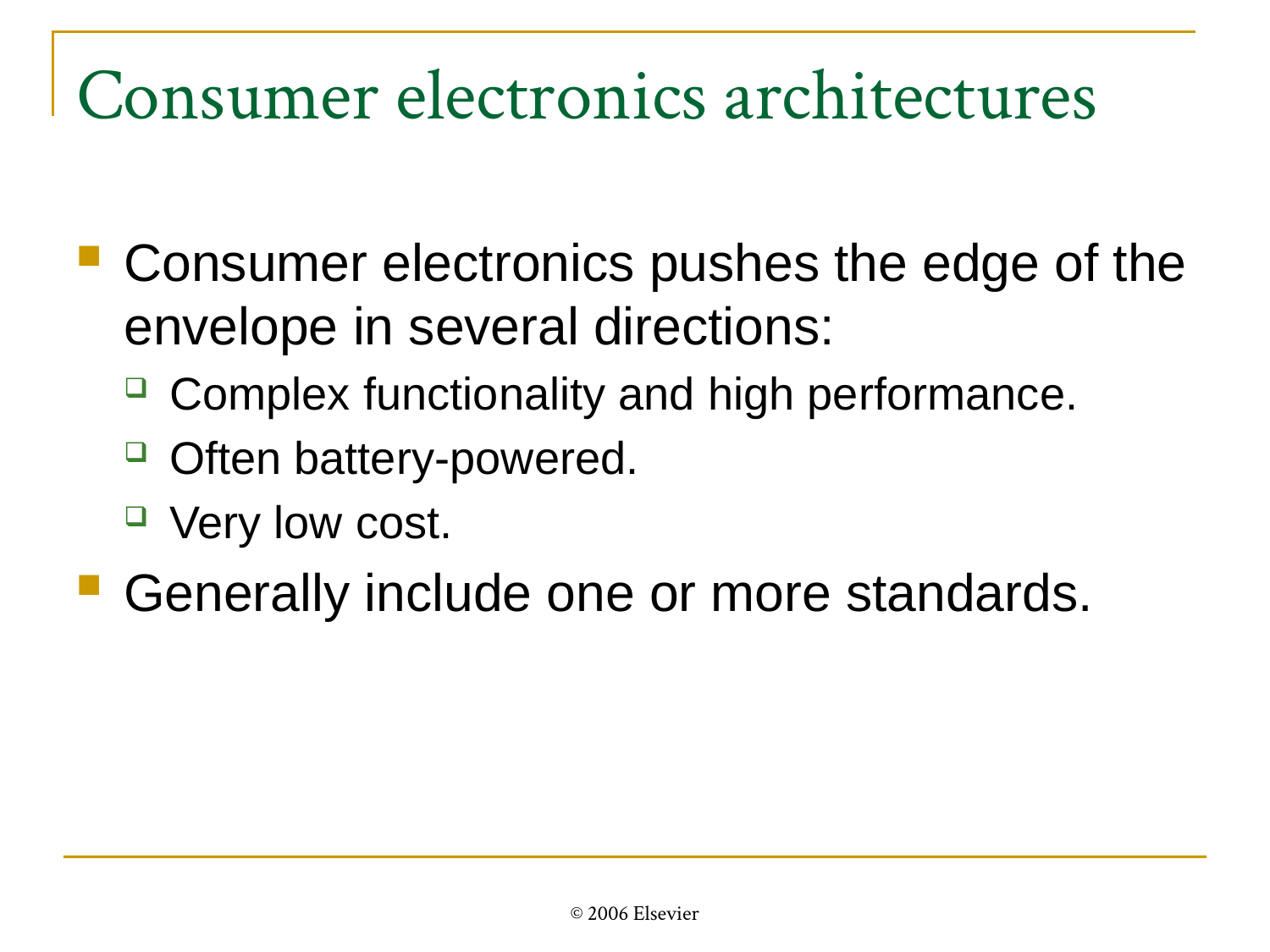

# Consumer electronics architectures
Consumer electronics pushes the edge of the envelope in several directions:
Complex functionality and high performance.
Often battery-powered.
Very low cost.
Generally include one or more standards.
© 2006 Elsevier